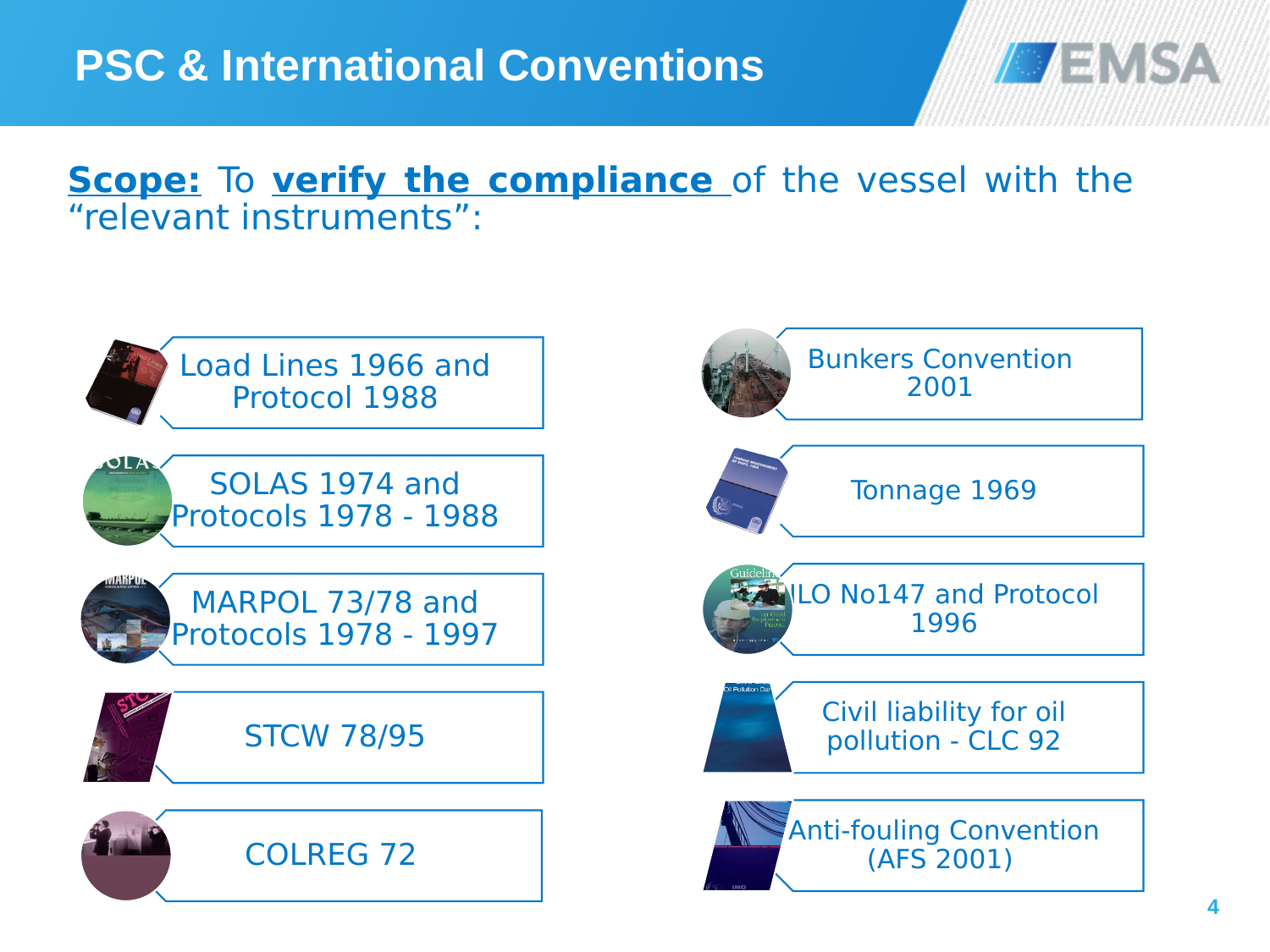

# PSC & International Conventions
Scope: To verify the compliance of the vessel with the “relevant instruments”:

Bunkers Convention 2001
Tonnage 1969
ILO No147 and Protocol 1996
Civil liability for oil pollution - CLC 92
Anti-fouling Convention (AFS 2001)
Load Lines 1966 and Protocol 1988
SOLAS 1974 and Protocols 1978 - 1988
MARPOL 73/78 and Protocols 1978 - 1997
STCW 78/95
COLREG 72
4

4